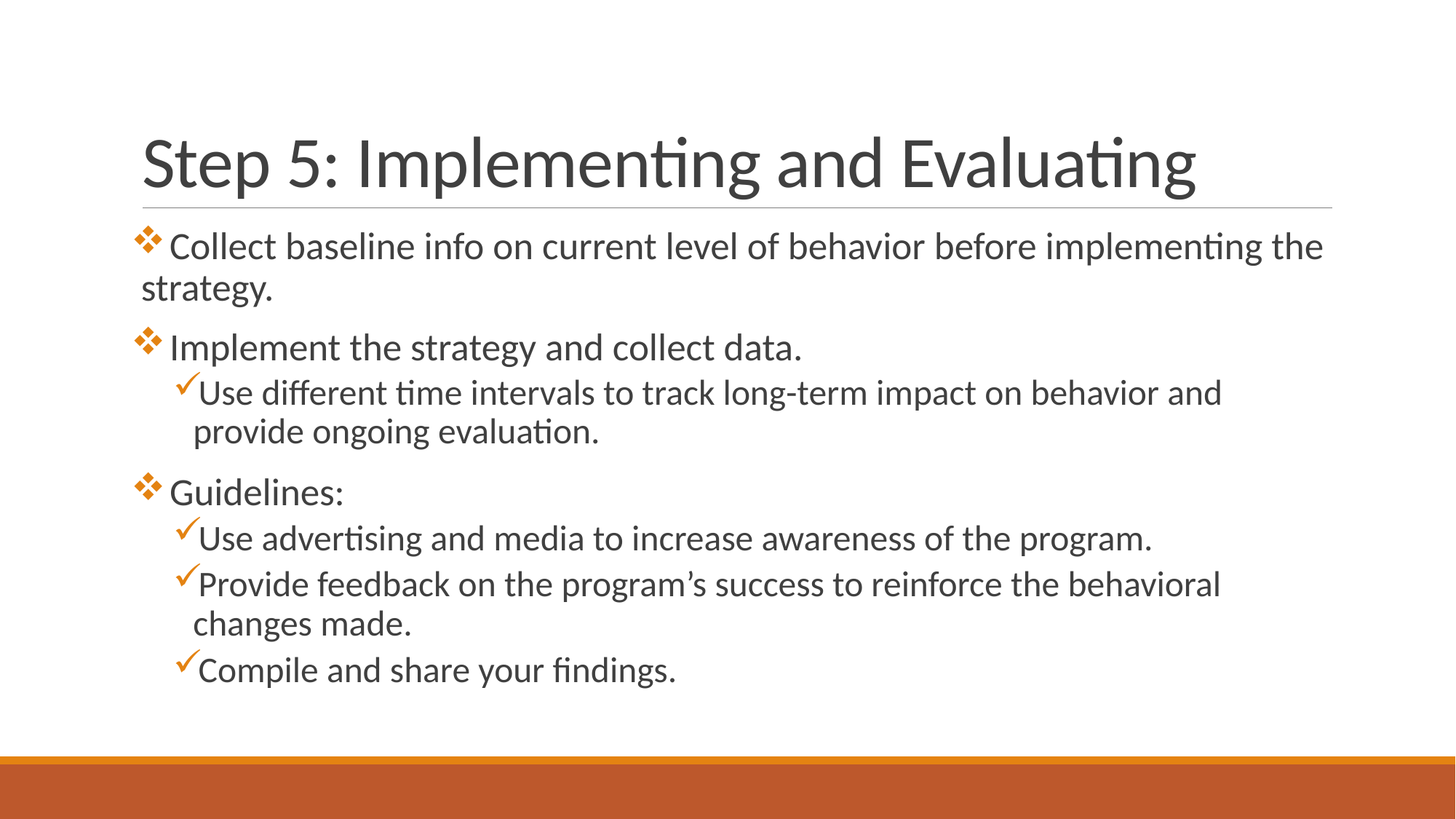

# Step 5: Implementing and Evaluating
 Collect baseline info on current level of behavior before implementing the strategy.
 Implement the strategy and collect data.
Use different time intervals to track long-term impact on behavior and provide ongoing evaluation.
 Guidelines:
Use advertising and media to increase awareness of the program.
Provide feedback on the program’s success to reinforce the behavioral changes made.
Compile and share your findings.